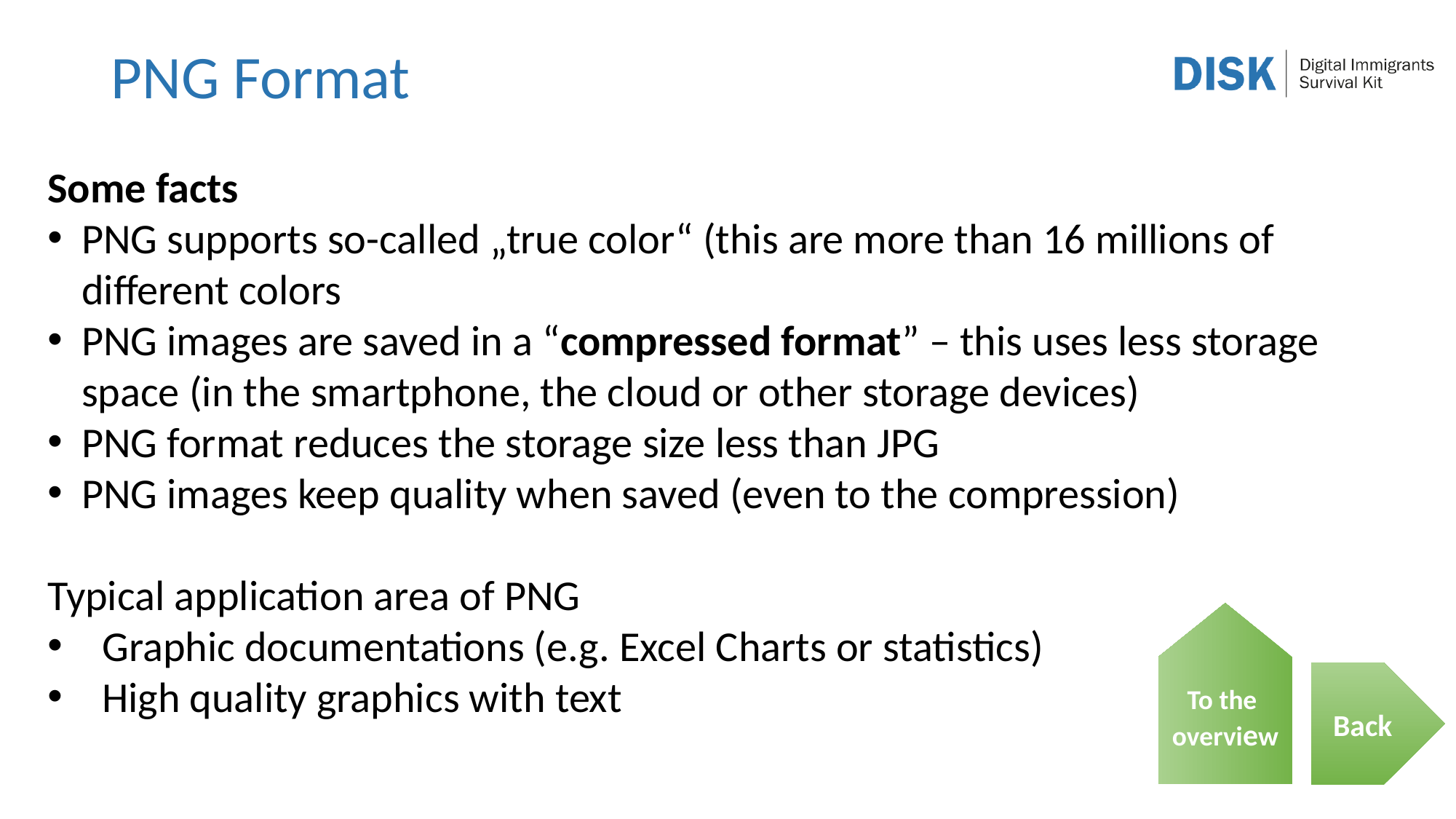

# PNG Format
Some facts
PNG supports so-called „true color“ (this are more than 16 millions of different colors
PNG images are saved in a “compressed format” – this uses less storage space (in the smartphone, the cloud or other storage devices)
PNG format reduces the storage size less than JPG
PNG images keep quality when saved (even to the compression)

Typical application area of PNG
Graphic documentations (e.g. Excel Charts or statistics)
High quality graphics with text

To the
overview
Back